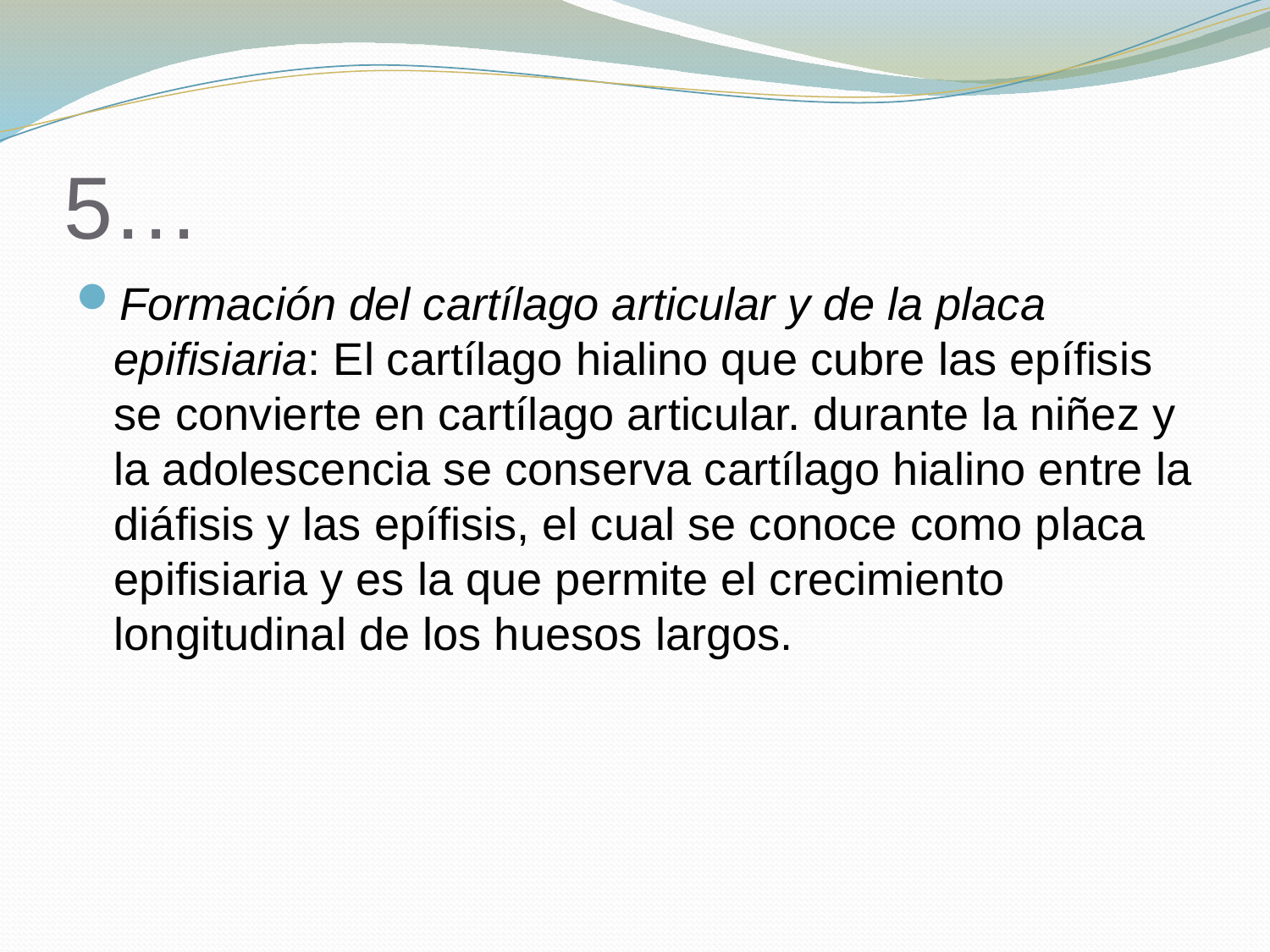

# 5…
Formación del cartílago articular y de la placa epifisiaria: El cartílago hialino que cubre las epífisis se convierte en cartílago articular. durante la niñez y la adolescencia se conserva cartílago hialino entre la diáfisis y las epífisis, el cual se conoce como placa epifisiaria y es la que permite el crecimiento longitudinal de los huesos largos.